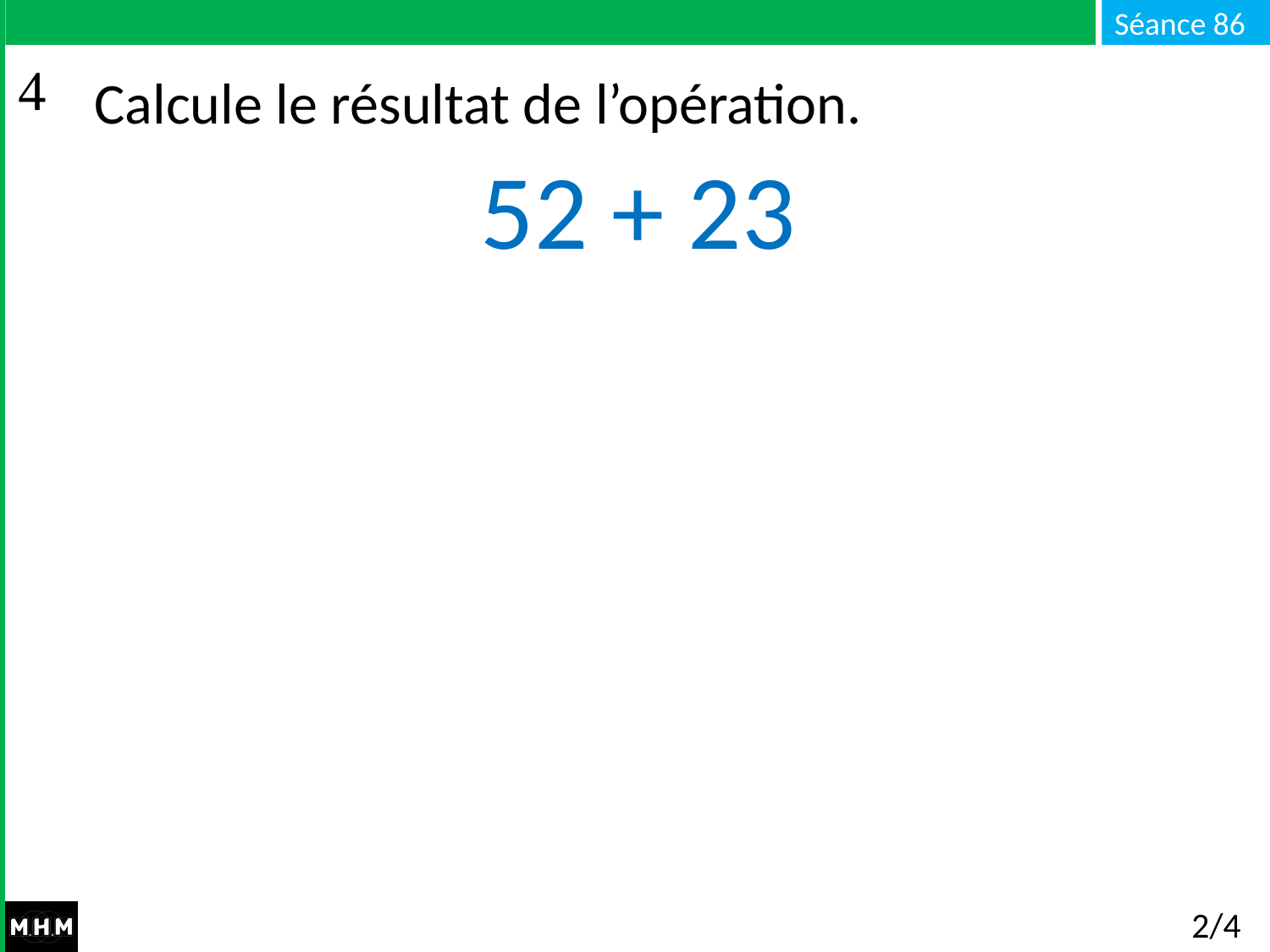

# Calcule le résultat de l’opération.
52 + 23
2/4